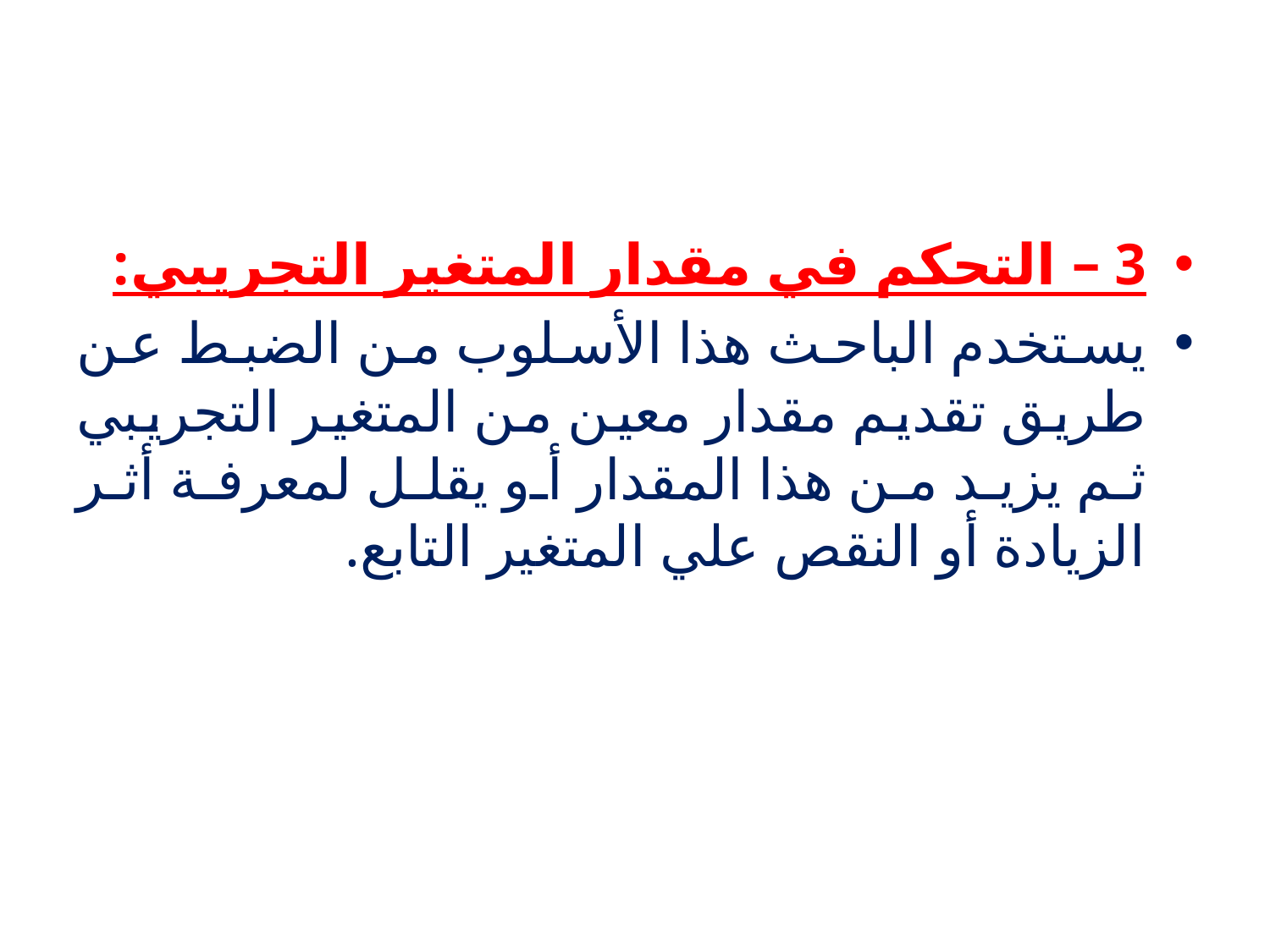

3 – التحكم في مقدار المتغير التجريبي:
يستخدم الباحث هذا الأسلوب من الضبط عن طريق تقديم مقدار معين من المتغير التجريبي ثم يزيد من هذا المقدار أو يقلل لمعرفة أثر الزيادة أو النقص علي المتغير التابع.